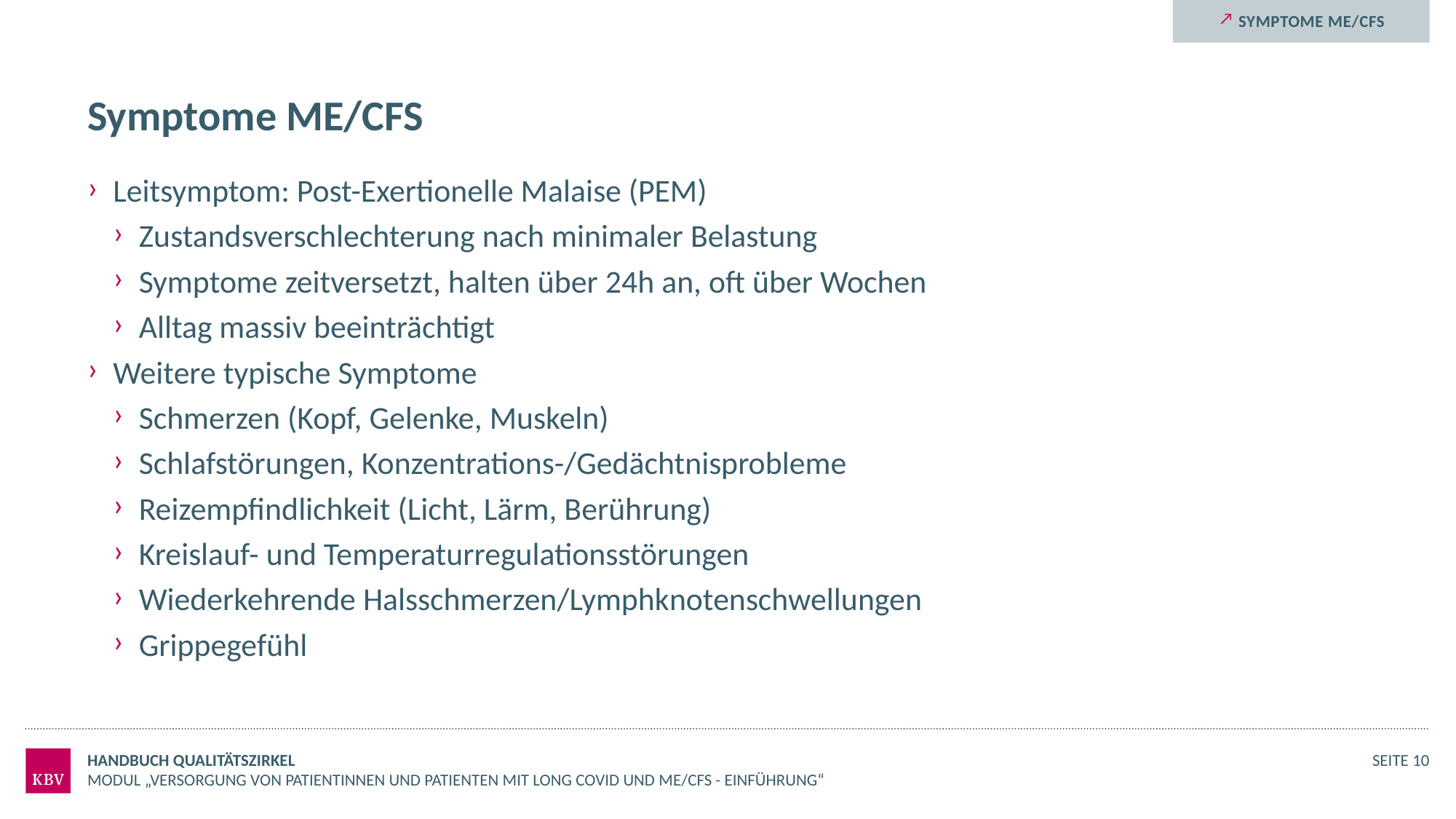

Symptome ME/CFS
# Symptome ME/CFS
Leitsymptom: Post-Exertionelle Malaise (PEM)
Zustandsverschlechterung nach minimaler Belastung
Symptome zeitversetzt, halten über 24h an, oft über Wochen
Alltag massiv beeinträchtigt
Weitere typische Symptome
Schmerzen (Kopf, Gelenke, Muskeln)
Schlafstörungen, Konzentrations-/Gedächtnisprobleme
Reizempfindlichkeit (Licht, Lärm, Berührung)
Kreislauf- und Temperaturregulationsstörungen
Wiederkehrende Halsschmerzen/Lymphknotenschwellungen
Grippegefühl
Handbuch Qualitätszirkel
Seite 10
Modul „Versorgung von Patientinnen und Patienten mit Long COVID und ME/CFS - Einführung“